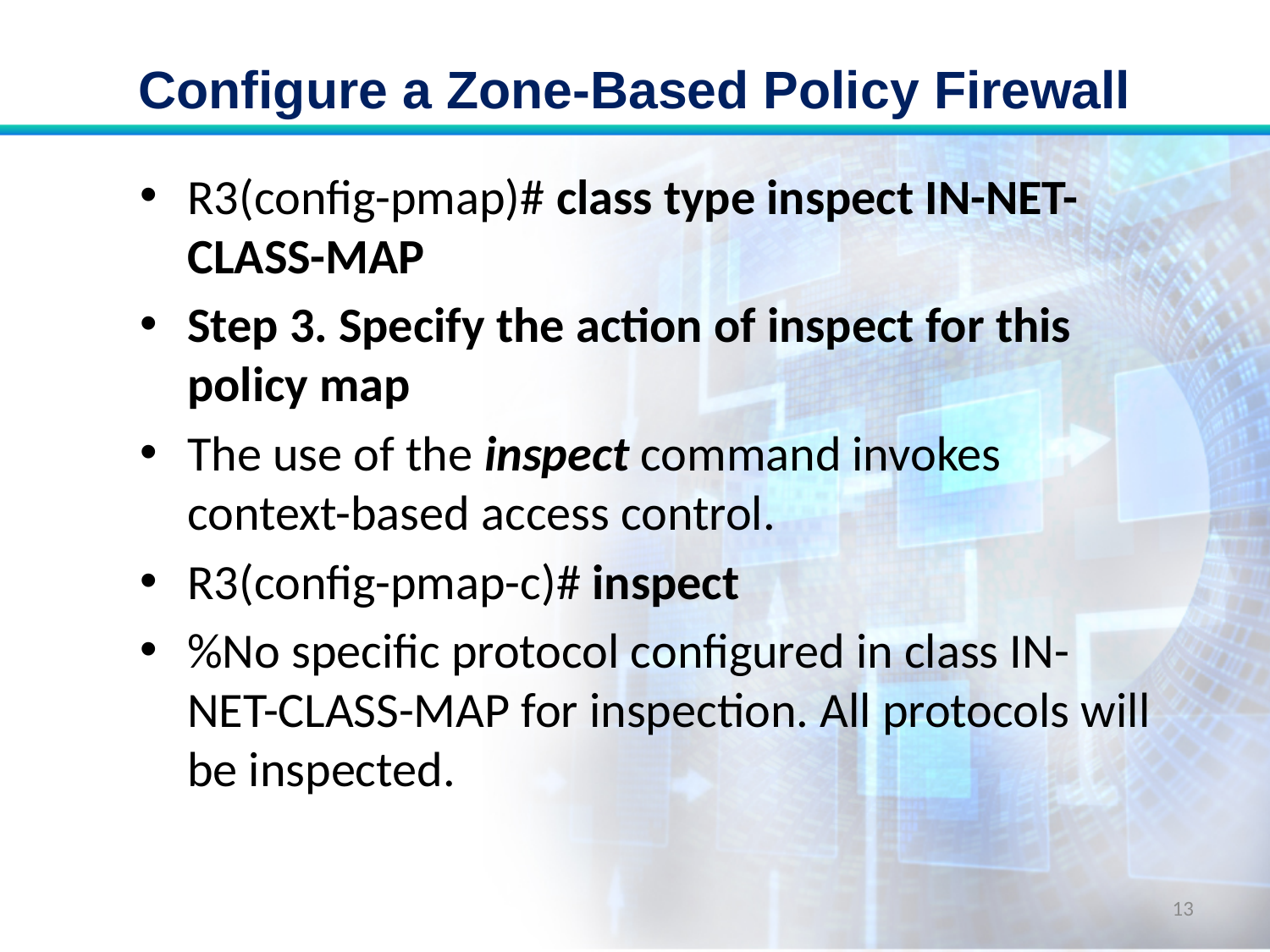

# Configure a Zone-Based Policy Firewall
R3(config-pmap)# class type inspect IN-NET-CLASS-MAP
Step 3. Specify the action of inspect for this policy map
The use of the inspect command invokes context-based access control.
R3(config-pmap-c)# inspect
%No specific protocol configured in class IN-NET-CLASS-MAP for inspection. All protocols will be inspected.
13